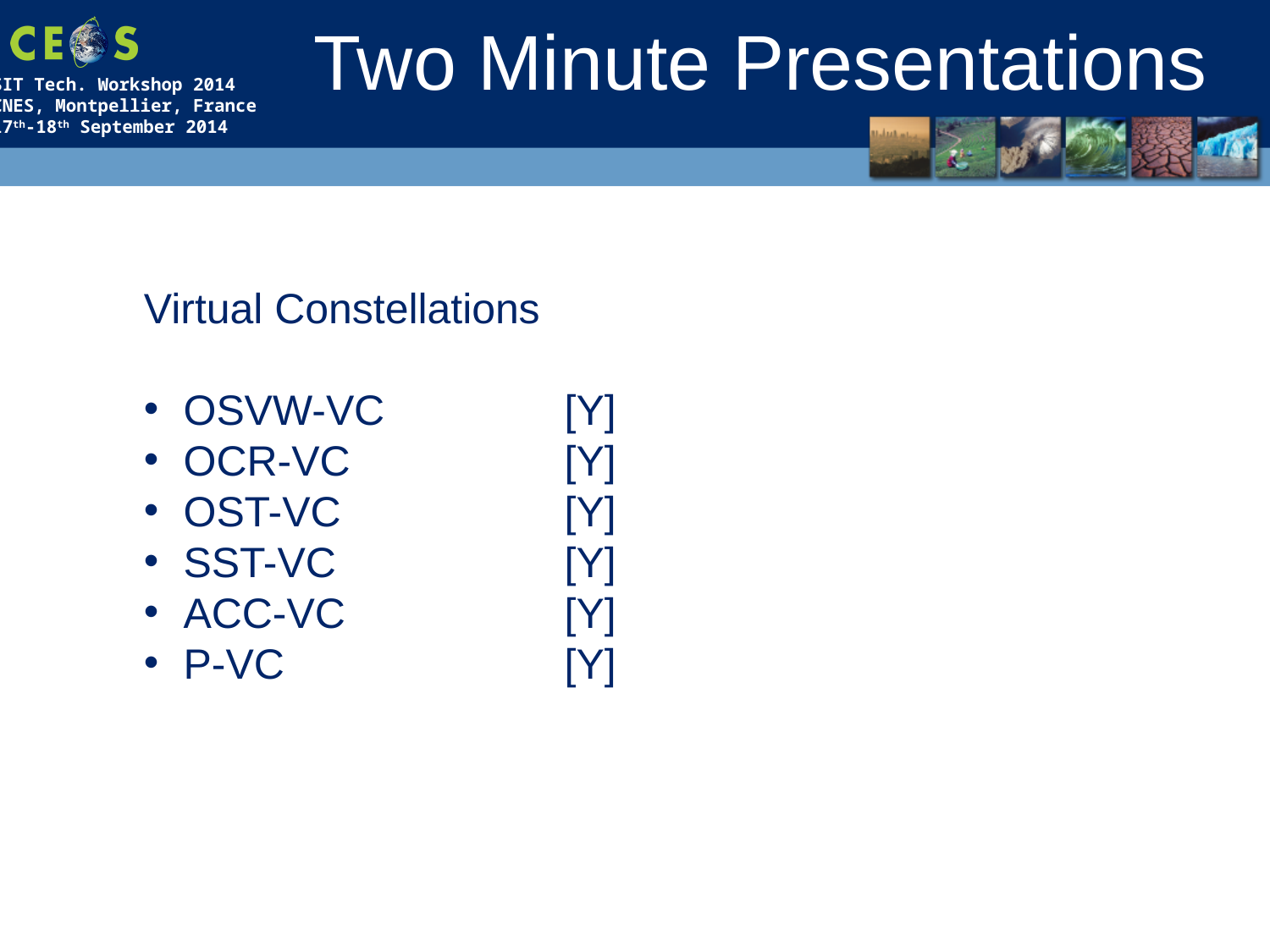

Two Minute Presentations
Virtual Constellations

OSVW-VC		[Y]
OCR-VC		[Y]
OST-VC		[Y]
SST-VC		[Y]
ACC-VC		[Y]
P-VC			[Y]